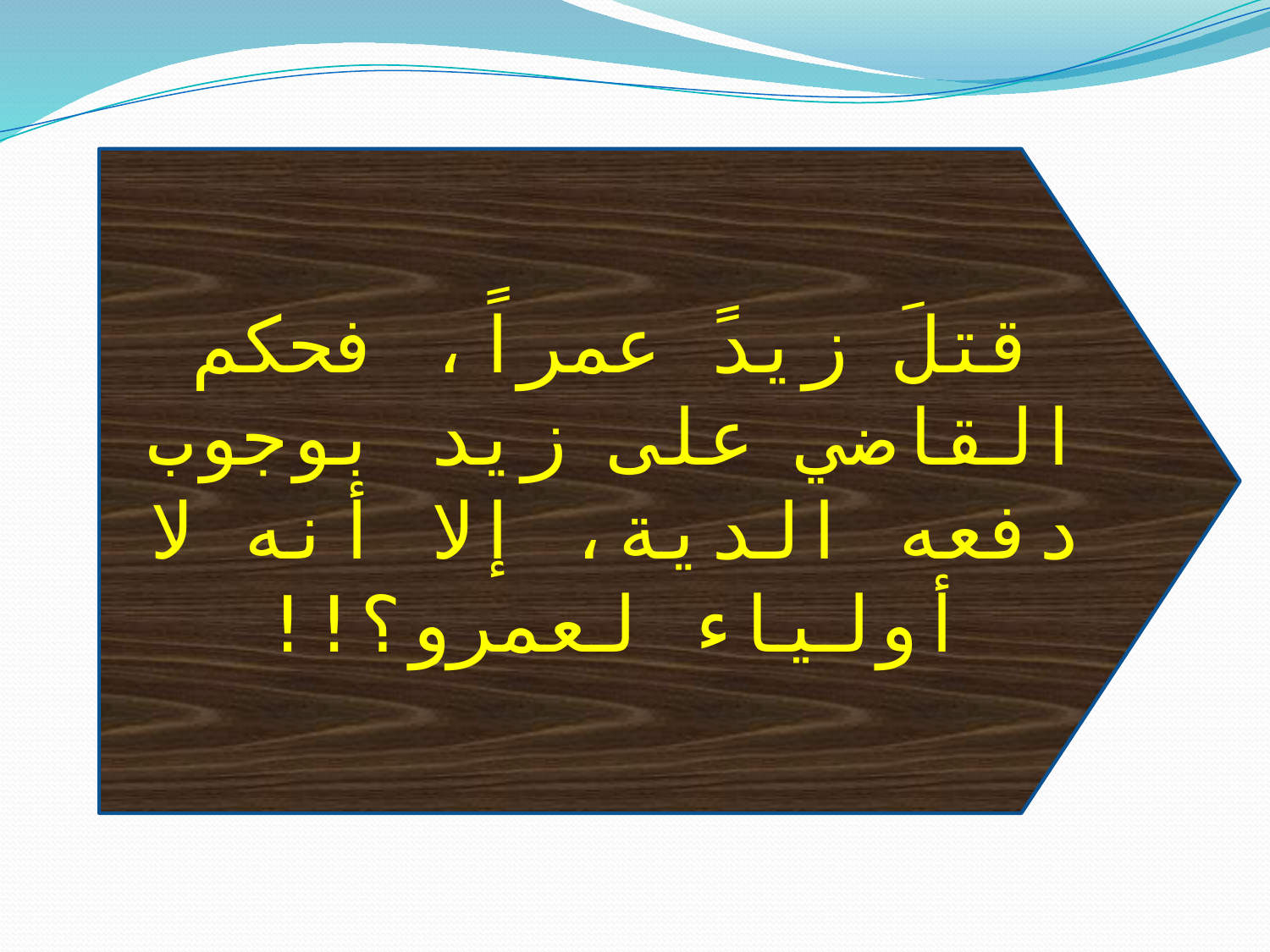

قتلَ زيدً عمراً، فحكم القاضي على زيد بوجوب دفعه الدية، إلا أنه لا أولياء لعمرو؟!!